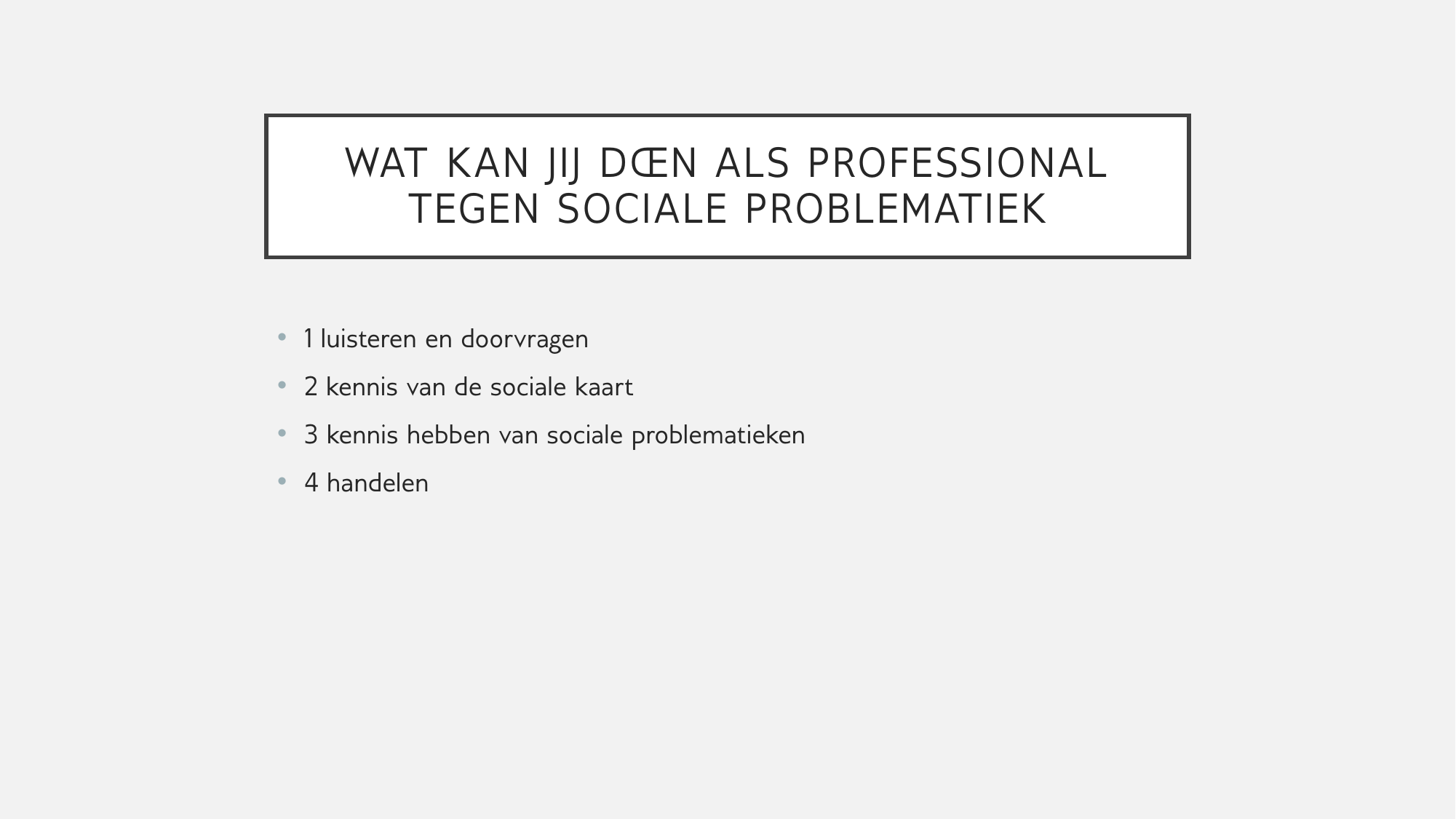

# Wat kan jij doen als professional tegen sociale problematiek
1 luisteren en doorvragen
2 kennis van de sociale kaart
3 kennis hebben van sociale problematieken
4 handelen